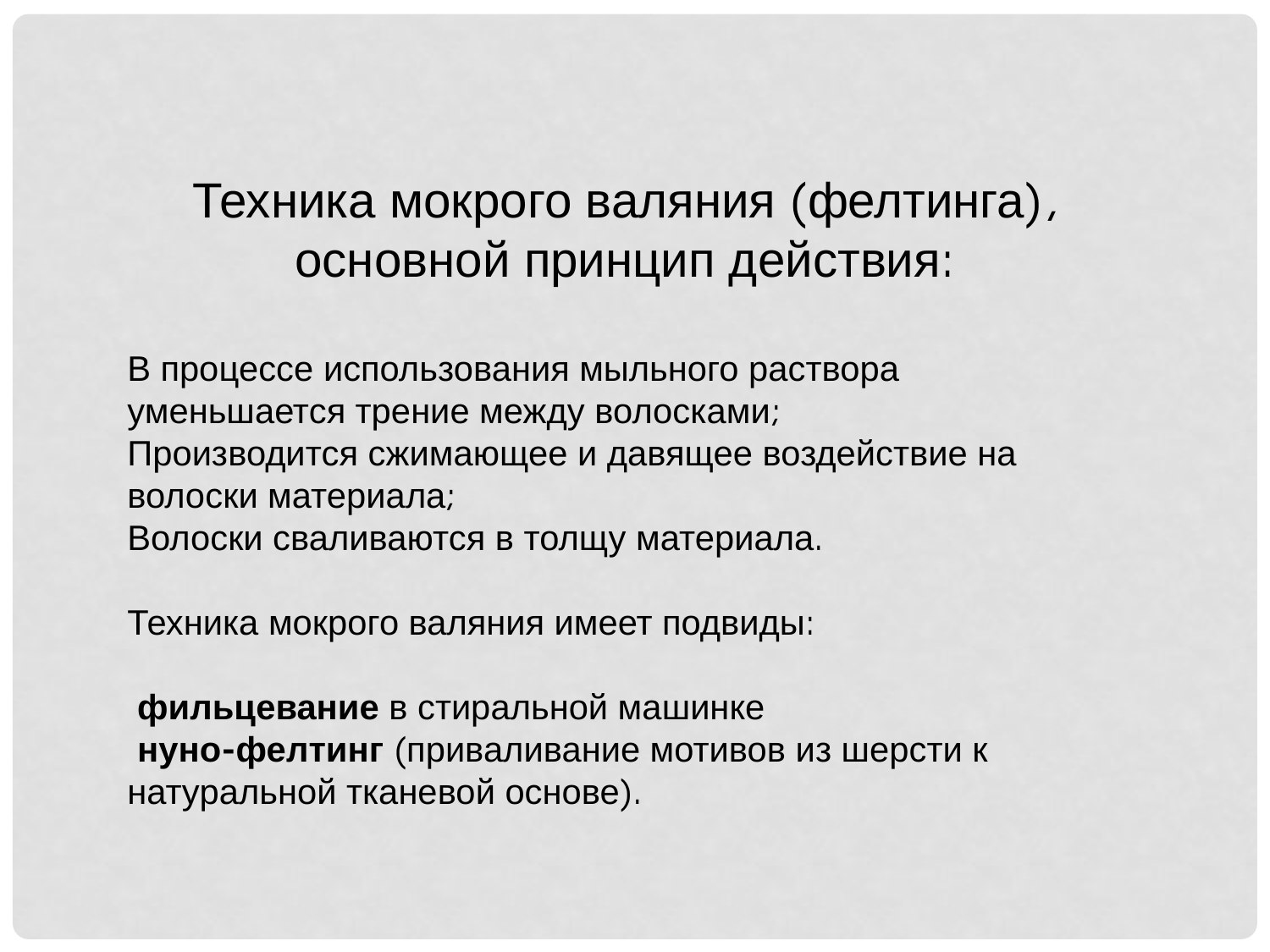

Техника мокрого валяния (фелтинга), основной принцип действия:

В процессе использования мыльного раствора уменьшается трение между волосками;
Производится сжимающее и давящее воздействие на волоски материала;
Волоски сваливаются в толщу материала.

Техника мокрого валяния имеет подвиды:

 фильцевание в стиральной машинке
 нуно-фелтинг (приваливание мотивов из шерсти к натуральной тканевой основе).